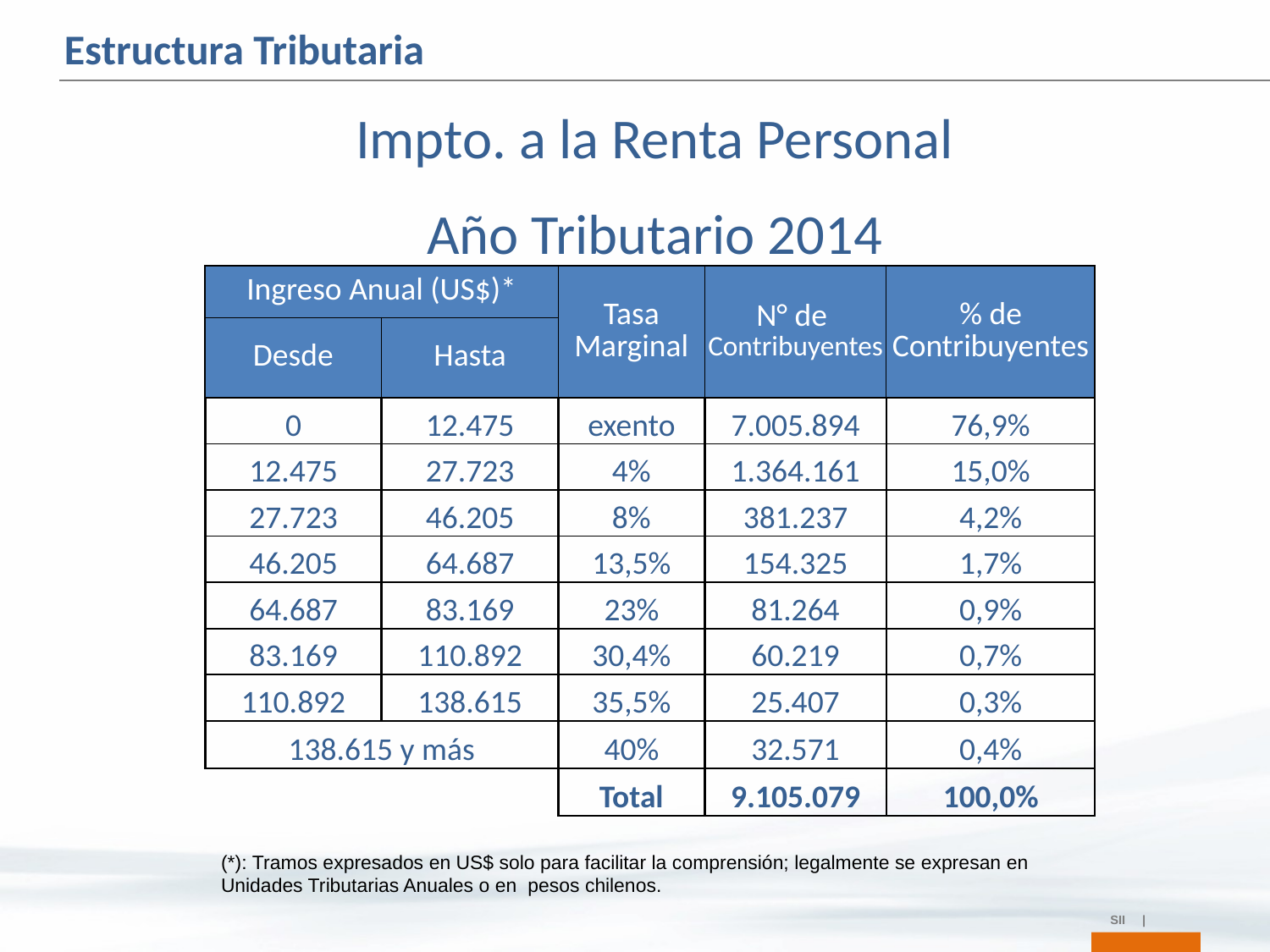

Estructura Tributaria
Impto. a la Renta Personal
Año Tributario 2014
| Ingreso Anual (US$)\* |  | Tasa Marginal | N° de Contribuyentes | % de Contribuyentes |
| --- | --- | --- | --- | --- |
| Desde | Hasta |  |  |  |
| 0 | 12.475 | exento | 7.005.894 | 76,9% |
| 12.475 | 27.723 | 4% | 1.364.161 | 15,0% |
| 27.723 | 46.205 | 8% | 381.237 | 4,2% |
| 46.205 | 64.687 | 13,5% | 154.325 | 1,7% |
| 64.687 | 83.169 | 23% | 81.264 | 0,9% |
| 83.169 | 110.892 | 30,4% | 60.219 | 0,7% |
| 110.892 | 138.615 | 35,5% | 25.407 | 0,3% |
| 138.615 y más |  | 40% | 32.571 | 0,4% |
|  |  | Total | 9.105.079 | 100,0% |
(*): Tramos expresados en US$ solo para facilitar la comprensión; legalmente se expresan en Unidades Tributarias Anuales o en  pesos chilenos.
SII     |